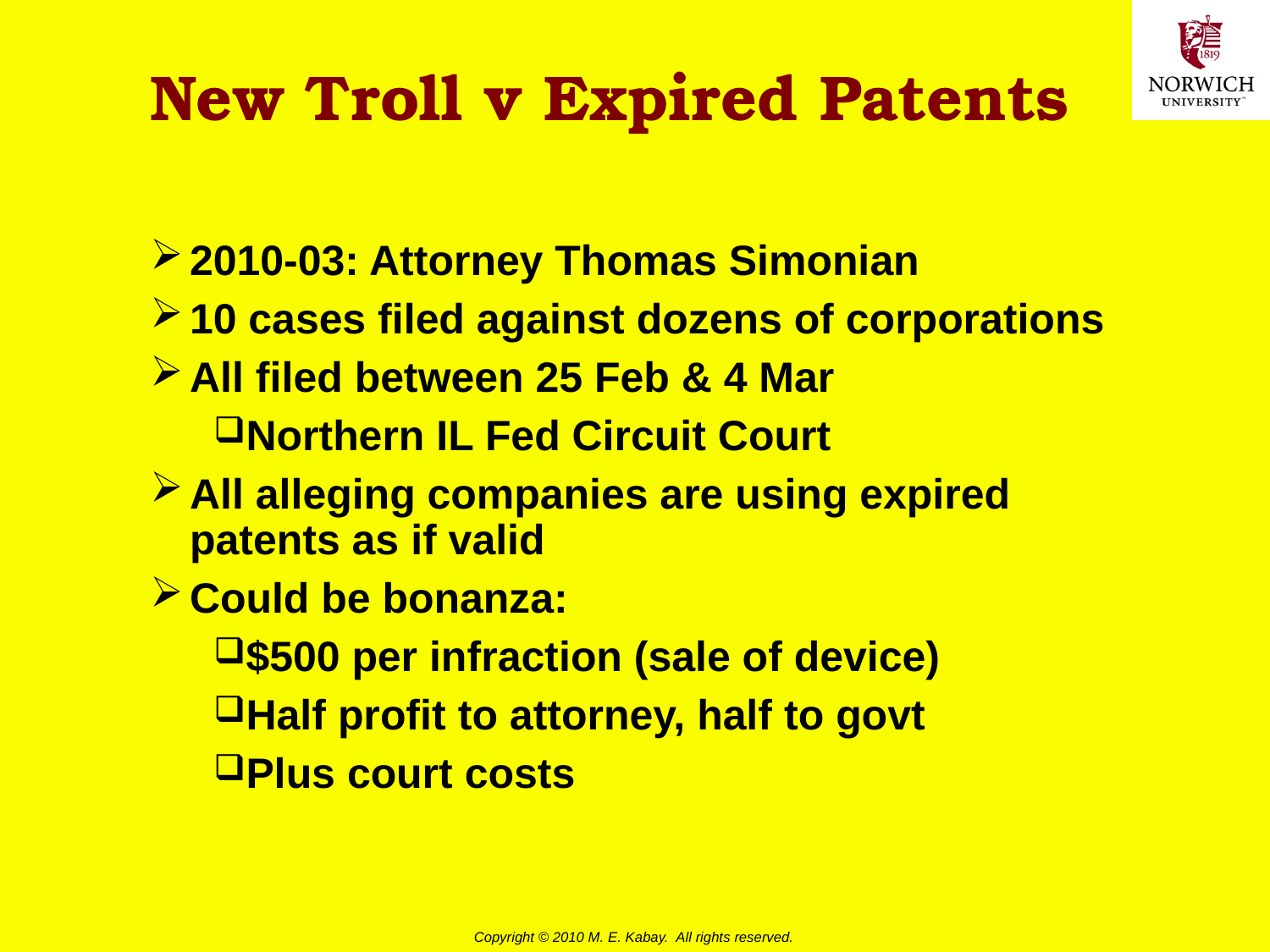

# New Troll v Expired Patents
2010-03: Attorney Thomas Simonian
10 cases filed against dozens of corporations
All filed between 25 Feb & 4 Mar
Northern IL Fed Circuit Court
All alleging companies are using expired patents as if valid
Could be bonanza:
$500 per infraction (sale of device)
Half profit to attorney, half to govt
Plus court costs